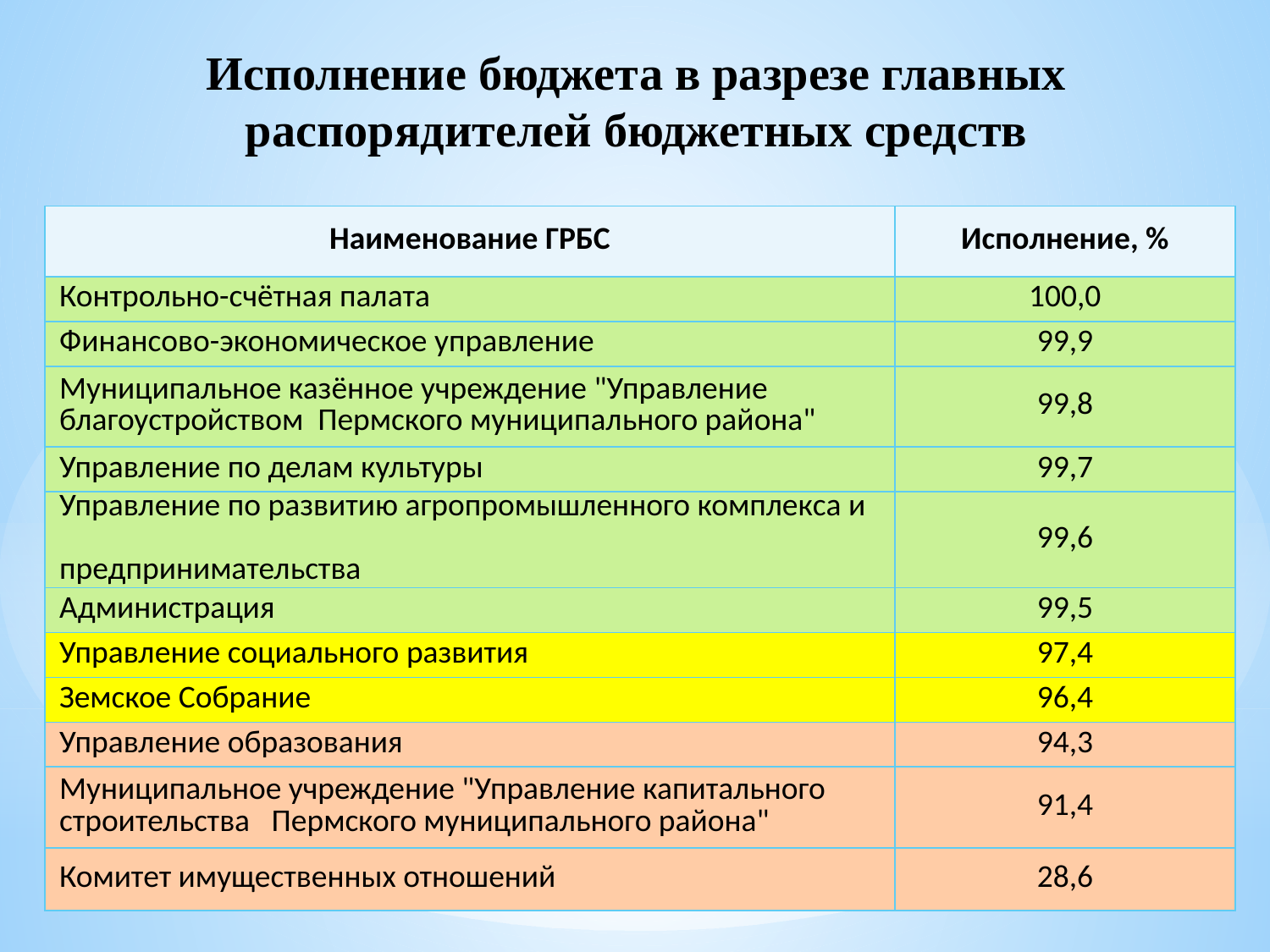

# Исполнение бюджета в разрезе главных распорядителей бюджетных средств
| Наименование ГРБС | Исполнение, % |
| --- | --- |
| Контрольно-счётная палата | 100,0 |
| Финансово-экономическое управление | 99,9 |
| Муниципальное казённое учреждение "Управление благоустройством Пермского муниципального района" | 99,8 |
| Управление по делам культуры | 99,7 |
| Управление по развитию агропромышленного комплекса и предпринимательства | 99,6 |
| Администрация | 99,5 |
| Управление социального развития | 97,4 |
| Земское Собрание | 96,4 |
| Управление образования | 94,3 |
| Муниципальное учреждение "Управление капитального строительства Пермского муниципального района" | 91,4 |
| Комитет имущественных отношений | 28,6 |